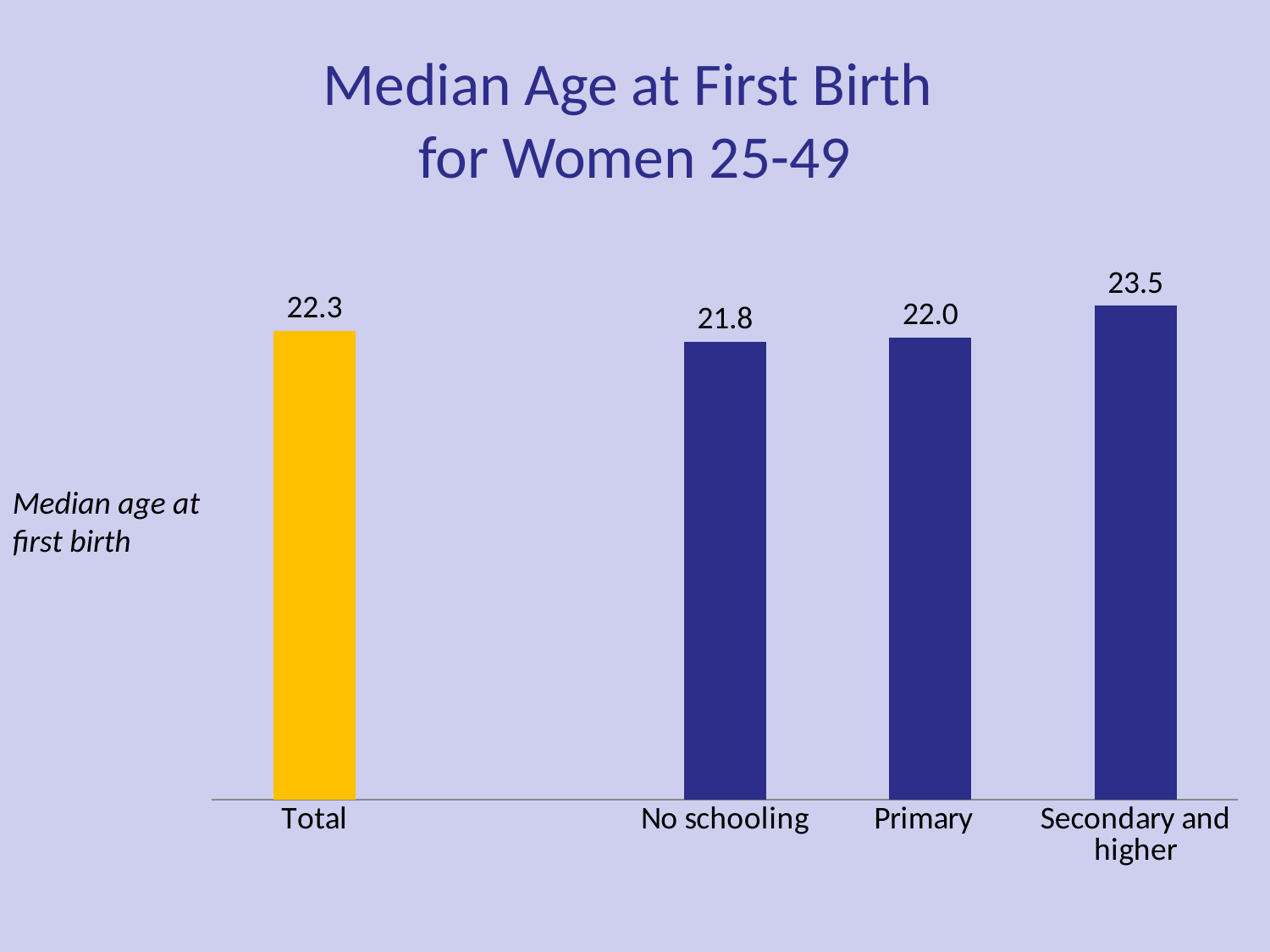

# Median Age at First Birth for Women 25-49

### Chart

| Category | Series 1 |
|---|---|
| Total | 22.3 |
|  | None |
| No schooling | 21.8 |
| Primary   | 22.0 |
| Secondary and higher | 23.5 |
Median age at first birth